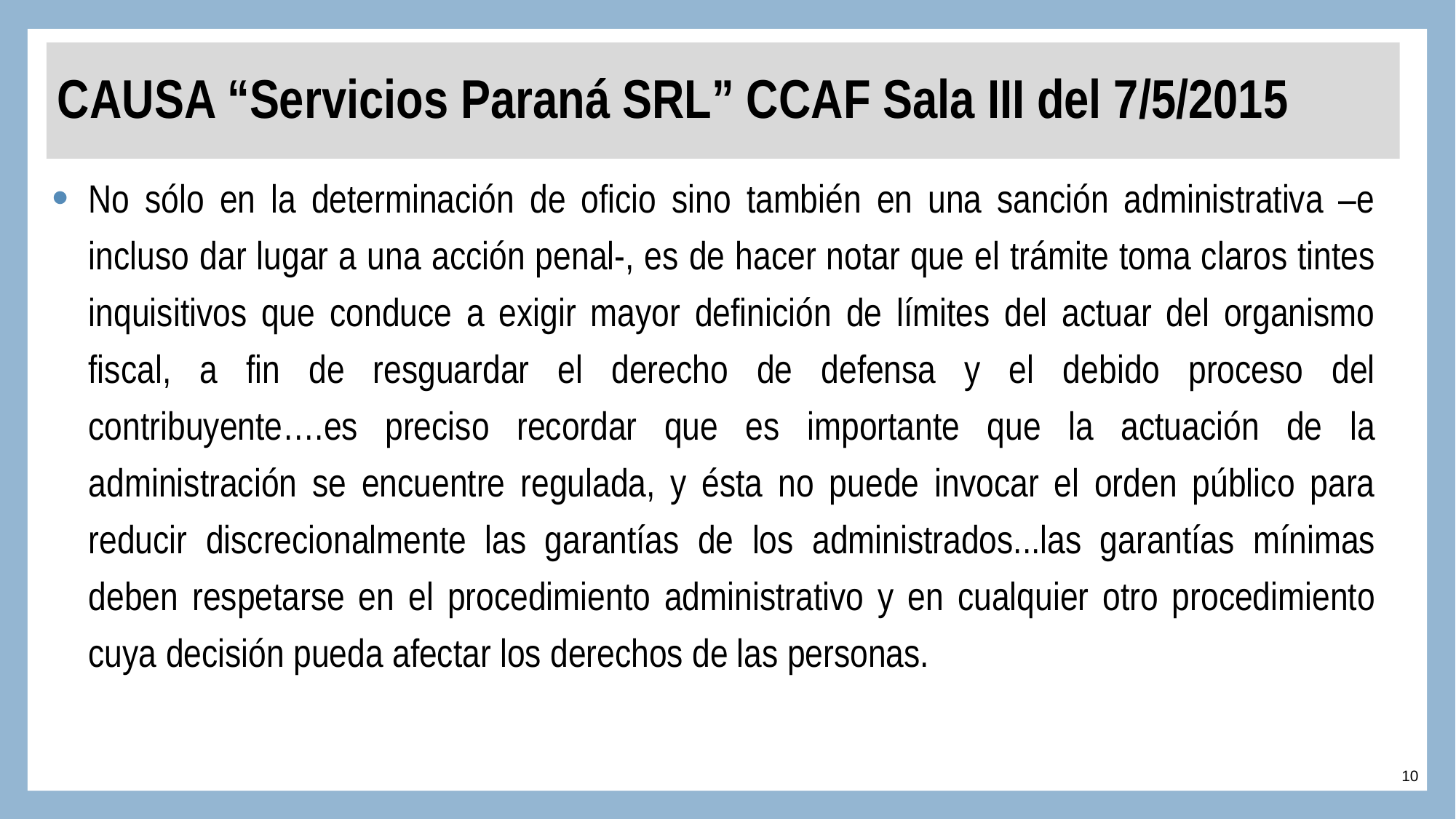

# CAUSA “Servicios Paraná SRL” CCAF Sala III del 7/5/2015
No sólo en la determinación de oficio sino también en una sanción administrativa –e incluso dar lugar a una acción penal-, es de hacer notar que el trámite toma claros tintes inquisitivos que conduce a exigir mayor definición de límites del actuar del organismo fiscal, a fin de resguardar el derecho de defensa y el debido proceso del contribuyente….es preciso recordar que es importante que la actuación de la administración se encuentre regulada, y ésta no puede invocar el orden público para reducir discrecionalmente las garantías de los administrados...las garantías mínimas deben respetarse en el procedimiento administrativo y en cualquier otro procedimiento cuya decisión pueda afectar los derechos de las personas.
10